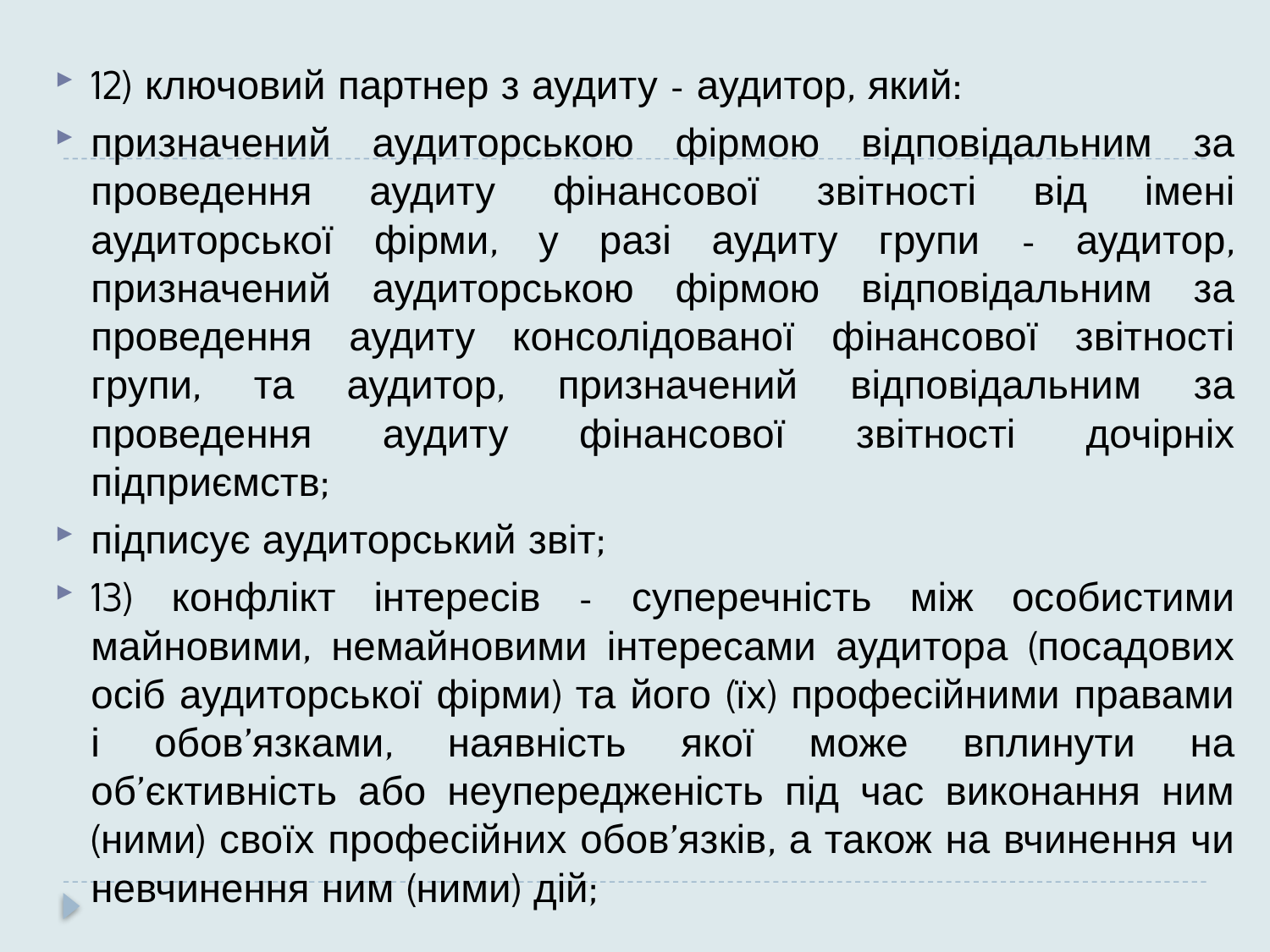

12) ключовий партнер з аудиту - аудитор, який:
призначений аудиторською фірмою відповідальним за проведення аудиту фінансової звітності від імені аудиторської фірми, у разі аудиту групи - аудитор, призначений аудиторською фірмою відповідальним за проведення аудиту консолідованої фінансової звітності групи, та аудитор, призначений відповідальним за проведення аудиту фінансової звітності дочірніх підприємств;
підписує аудиторський звіт;
13) конфлікт інтересів - суперечність між особистими майновими, немайновими інтересами аудитора (посадових осіб аудиторської фірми) та його (їх) професійними правами і обов’язками, наявність якої може вплинути на об’єктивність або неупередженість під час виконання ним (ними) своїх професійних обов’язків, а також на вчинення чи невчинення ним (ними) дій;